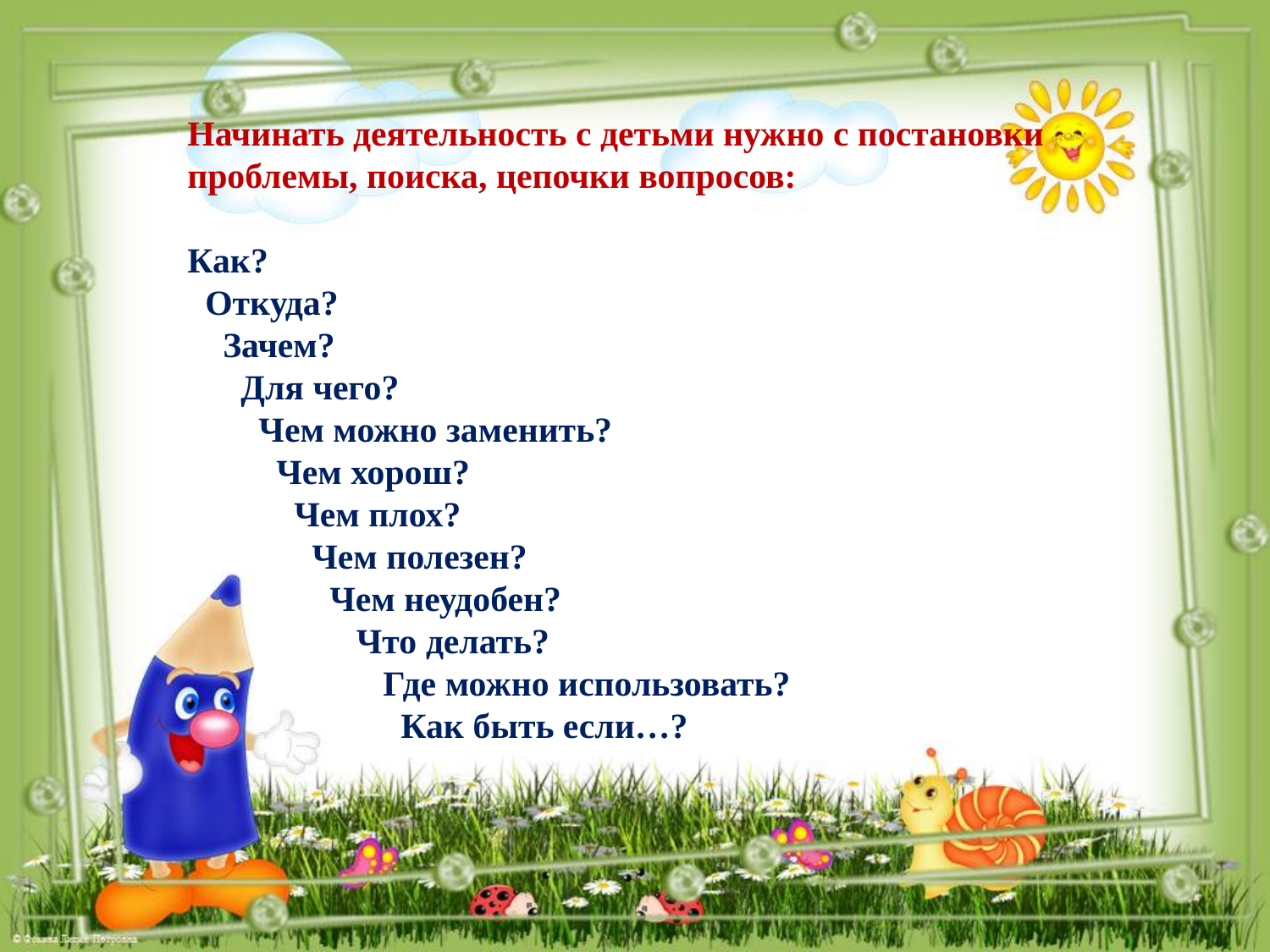

Начинать деятельность с детьми нужно с постановки проблемы, поиска, цепочки вопросов:

Как?
  Откуда?
    Зачем?
      Для чего?
        Чем можно заменить?
          Чем хорош?
            Чем плох?
              Чем полезен?
                Чем неудобен?
                   Что делать?
                      Где можно использовать?
                        Как быть если…?